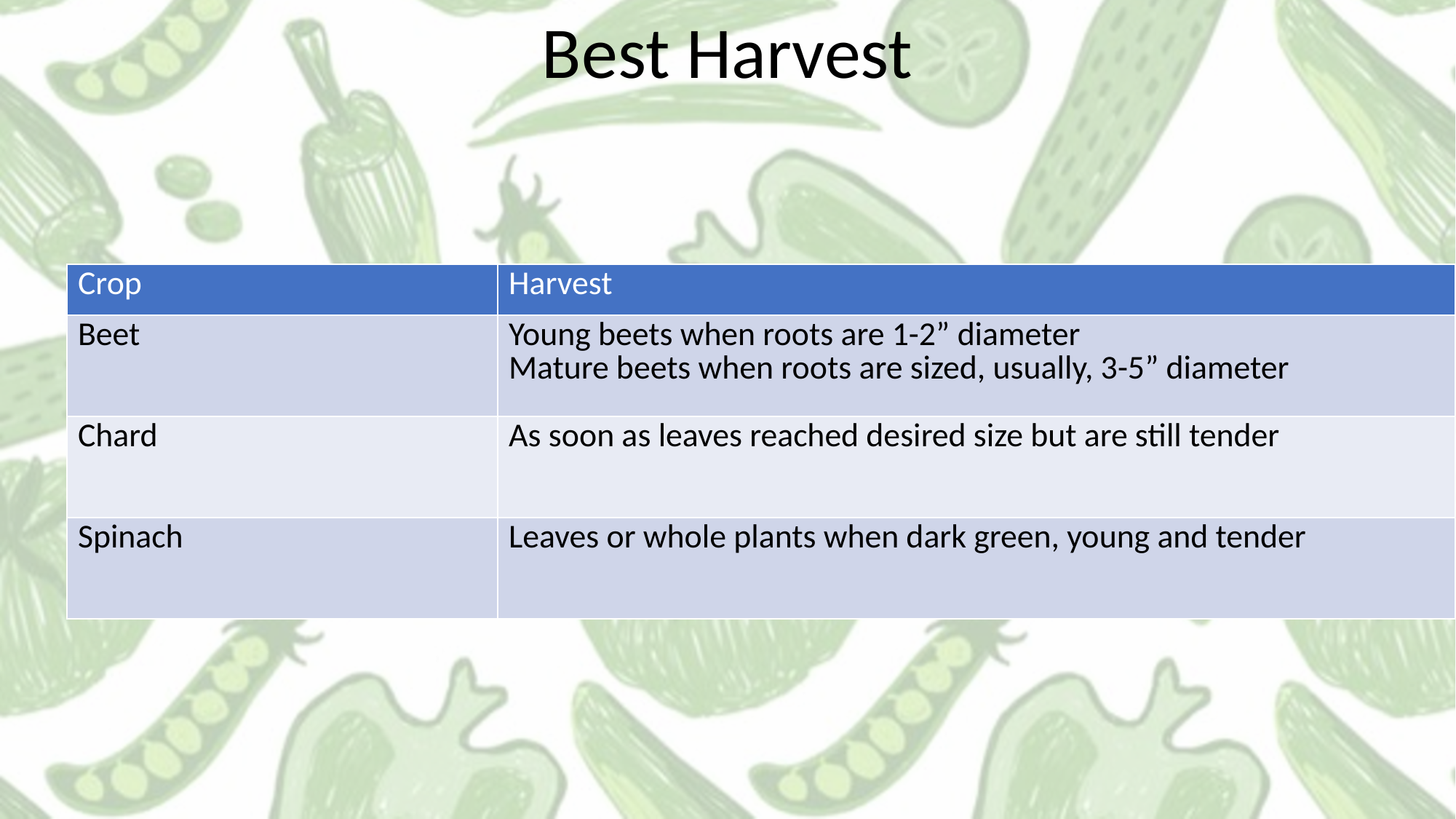

Best Harvest
| Crop | Harvest |
| --- | --- |
| Beet | Young beets when roots are 1-2” diameter Mature beets when roots are sized, usually, 3-5” diameter |
| Chard | As soon as leaves reached desired size but are still tender |
| Spinach | Leaves or whole plants when dark green, young and tender |